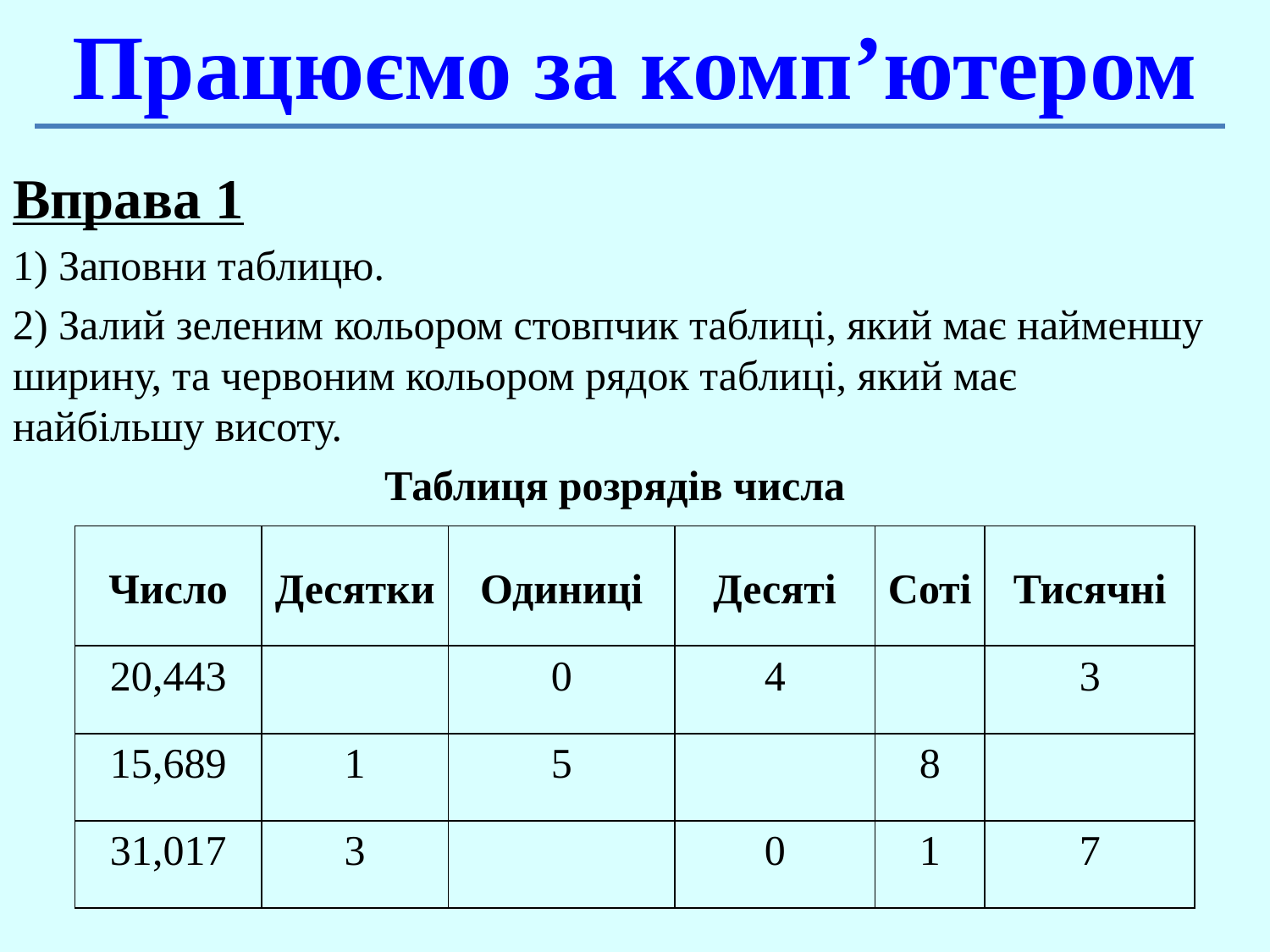

# Працюємо за комп’ютером
Вправа 1
1) Заповни таблицю.
2) Залий зеленим кольором стовпчик таблиці, який має найменшу ширину, та червоним кольором рядок таблиці, який має найбільшу висоту.
Таблиця розрядів числа

| Число | Десятки | Одиниці | Десяті | Соті | Тисячні |
| --- | --- | --- | --- | --- | --- |
| 20,443 |  | 0 | 4 |  | 3 |
| 15,689 | 1 | 5 |  | 8 |  |
| 31,017 | 3 |  | 0 | 1 | 7 |